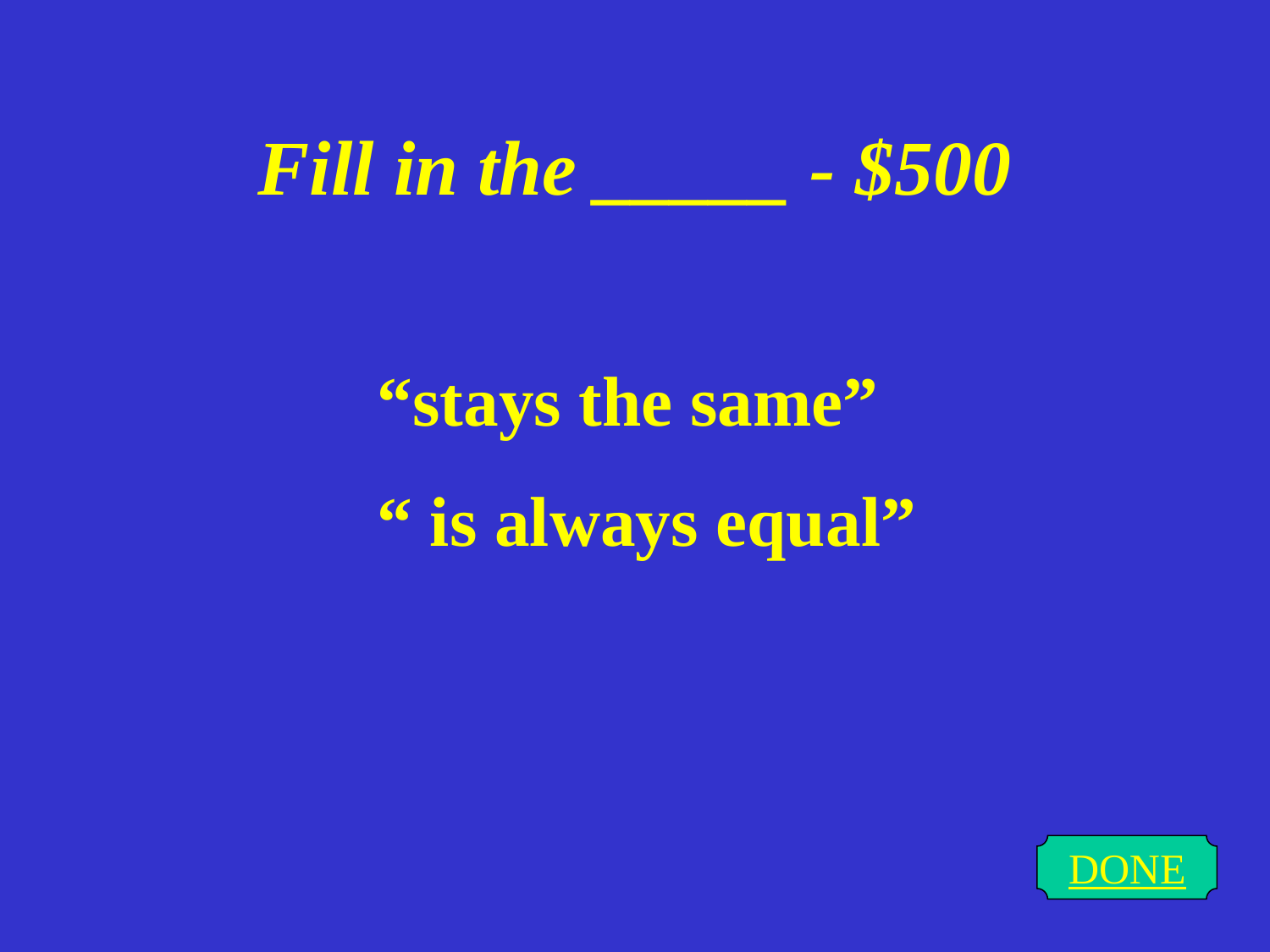

# Fill in the _____ - $500
“stays the same”
“ is always equal”

DONE